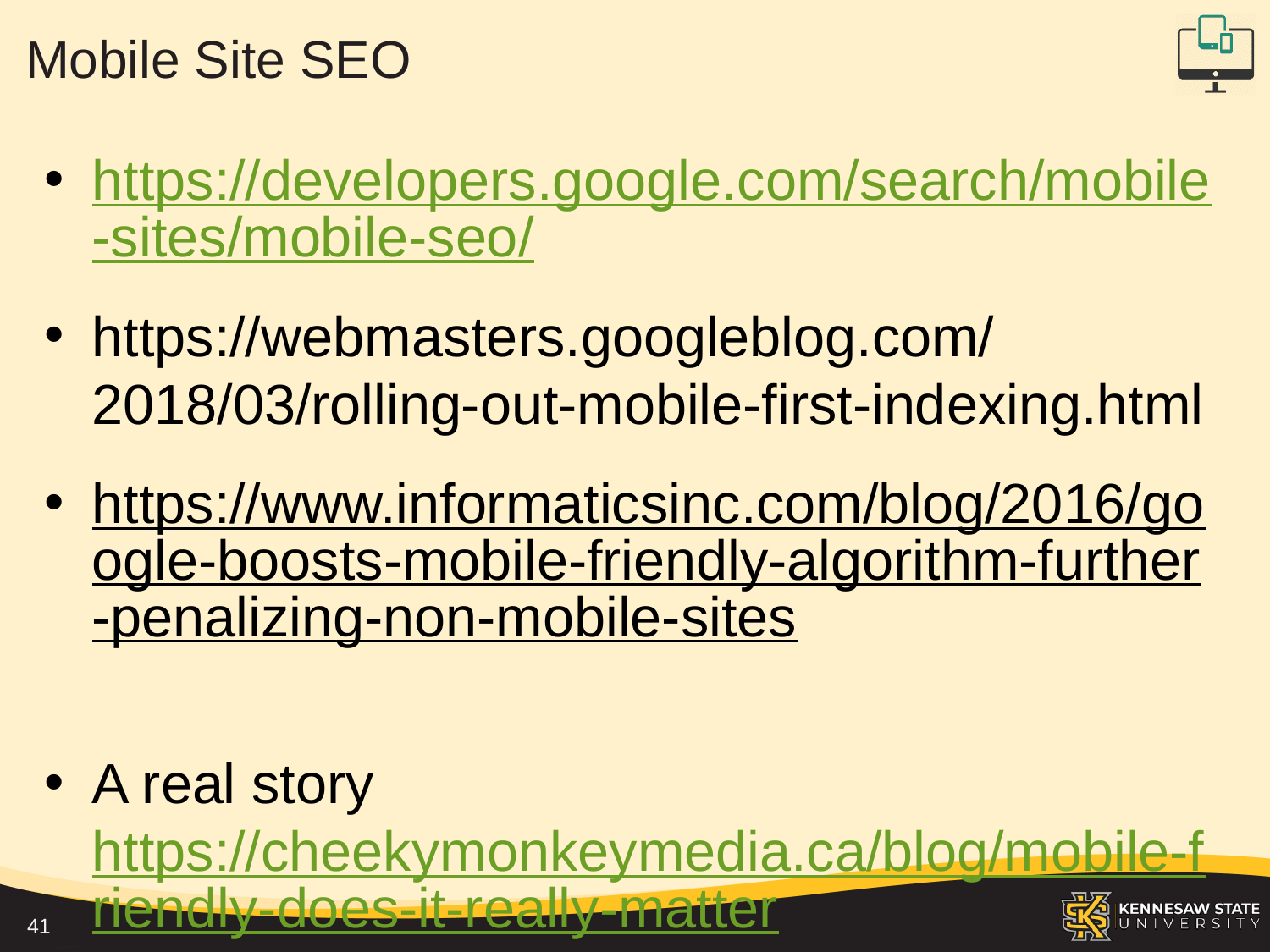

# Mobile Site SEO
https://developers.google.com/search/mobile-sites/mobile-seo/
https://webmasters.googleblog.com/2018/03/rolling-out-mobile-first-indexing.html
https://www.informaticsinc.com/blog/2016/google-boosts-mobile-friendly-algorithm-further-penalizing-non-mobile-sites
A real story https://cheekymonkeymedia.ca/blog/mobile-friendly-does-it-really-matter

41